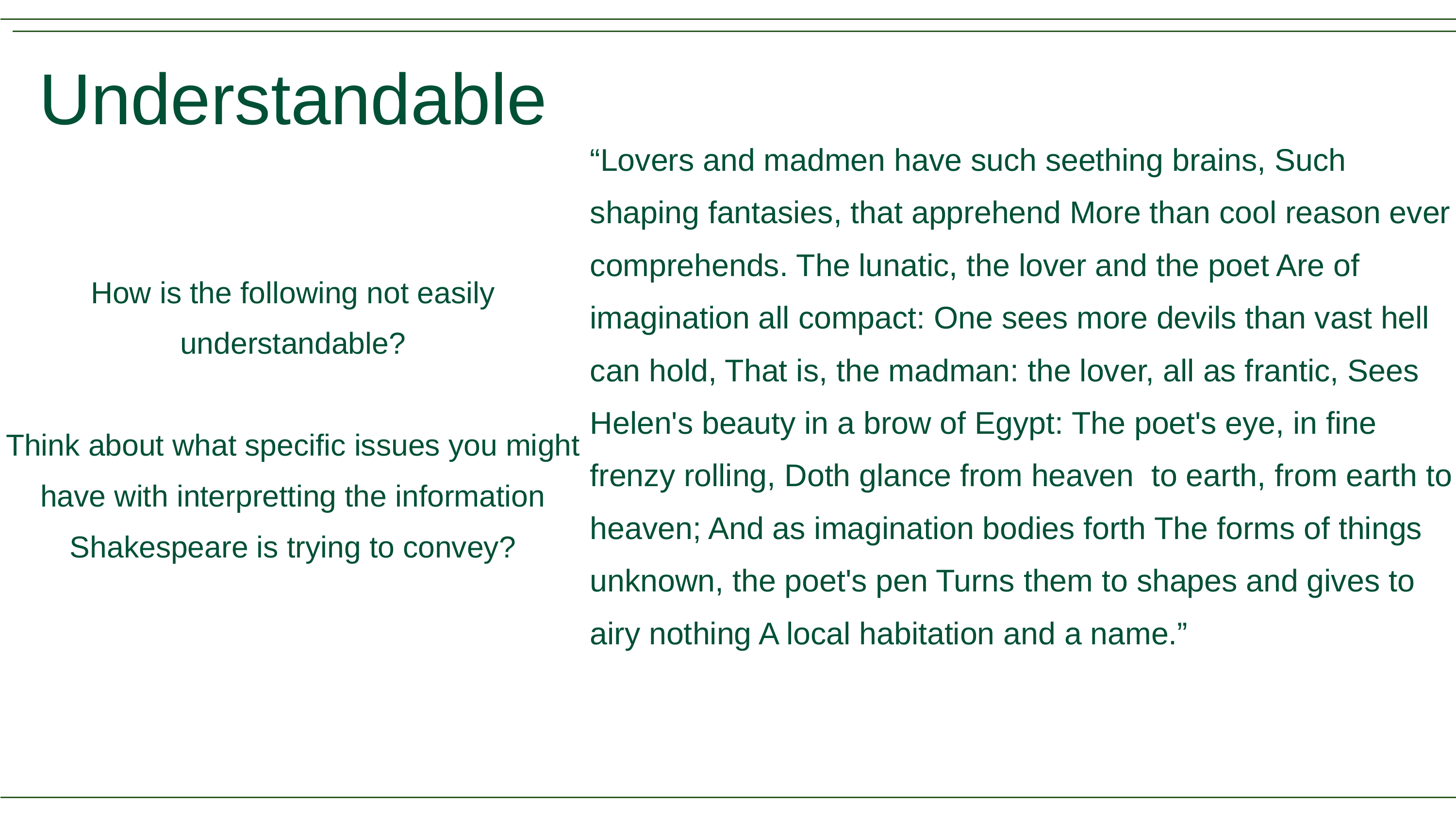

Understandable
“Lovers and madmen have such seething brains, Such shaping fantasies, that apprehend More than cool reason ever comprehends. The lunatic, the lover and the poet Are of imagination all compact: One sees more devils than vast hell can hold, That is, the madman: the lover, all as frantic, Sees Helen's beauty in a brow of Egypt: The poet's eye, in fine frenzy rolling, Doth glance from heaven  to earth, from earth to heaven; And as imagination bodies forth The forms of things unknown, the poet's pen Turns them to shapes and gives to airy nothing A local habitation and a name.”
How is the following not easily understandable?

Think about what specific issues you might have with interpretting the information Shakespeare is trying to convey?